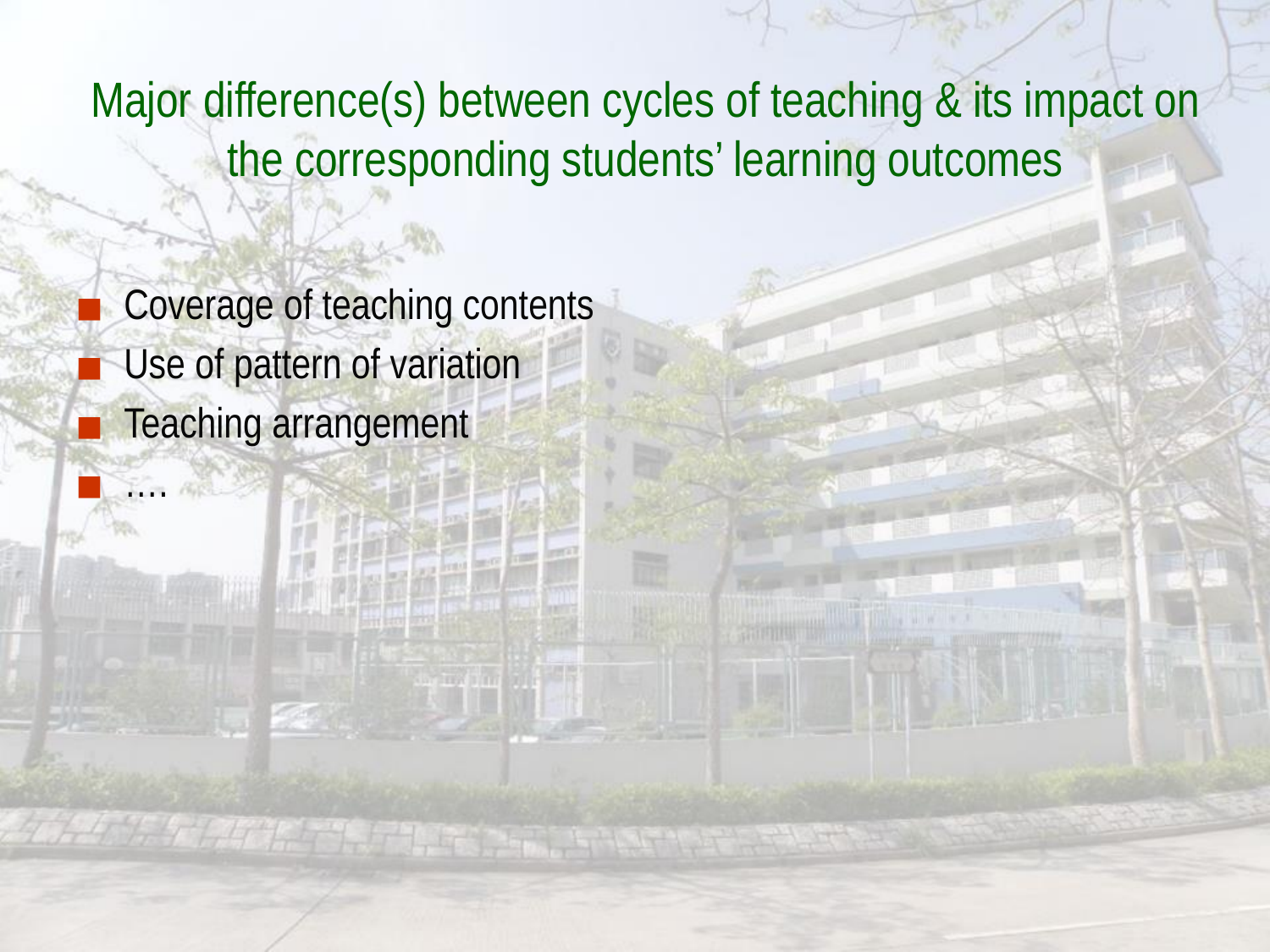

Major difference(s) between cycles of teaching & its impact on the corresponding students’ learning outcomes
Coverage of teaching contents
Use of pattern of variation
Teaching arrangement
….